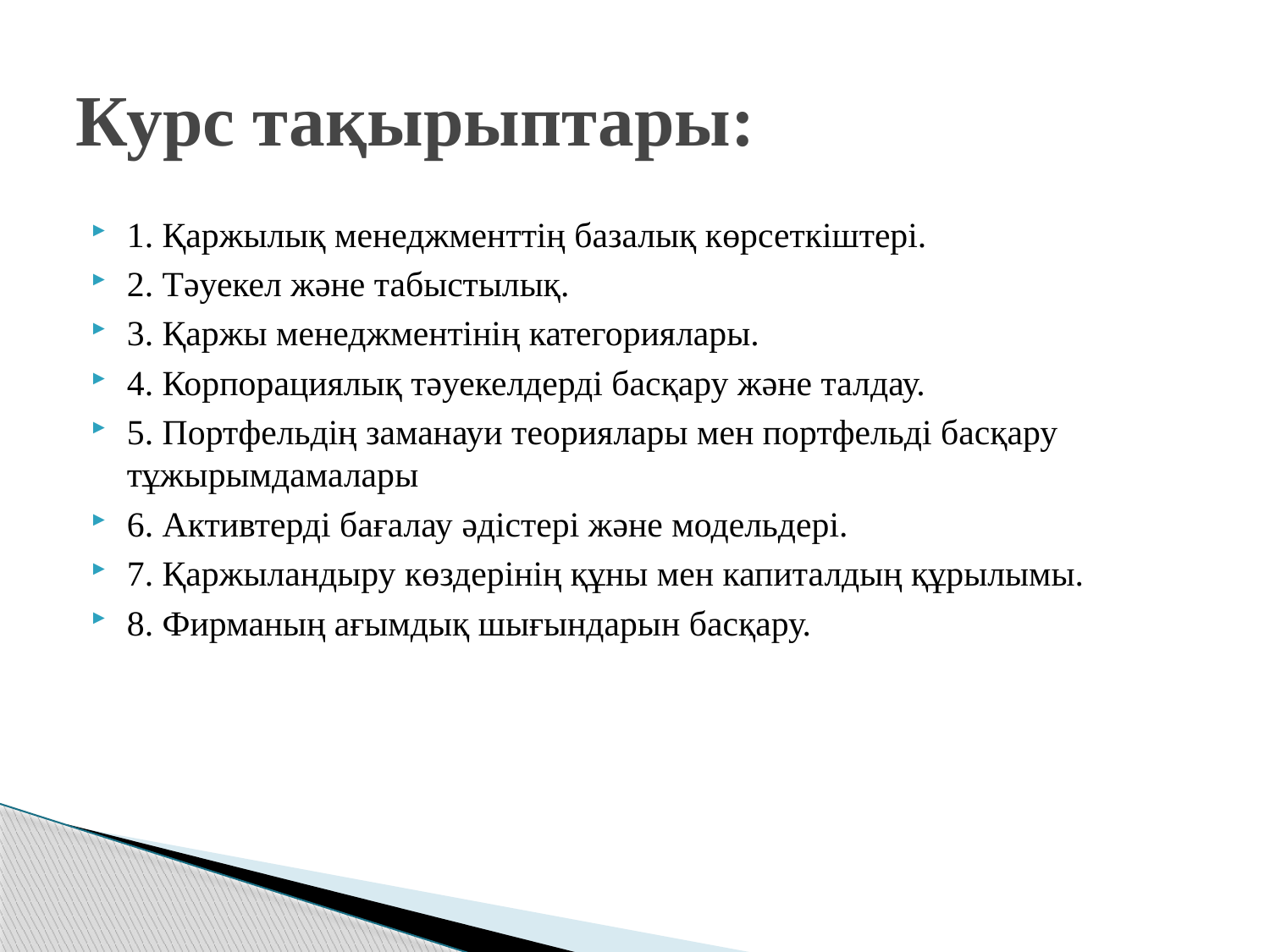

# Курс тақырыптары:
1. Қаржылық менеджменттің базалық көрсеткіштері.
2. Тәуекел және табыстылық.
3. Қаржы менеджментінің категориялары.
4. Корпорациялық тәуекелдерді басқару және талдау.
5. Портфельдің заманауи теориялары мен портфельді басқару тұжырымдамалары
6. Активтерді бағалау әдістері және модельдері.
7. Қаржыландыру көздерінің құны мен капиталдың құрылымы.
8. Фирманың ағымдық шығындарын басқару.